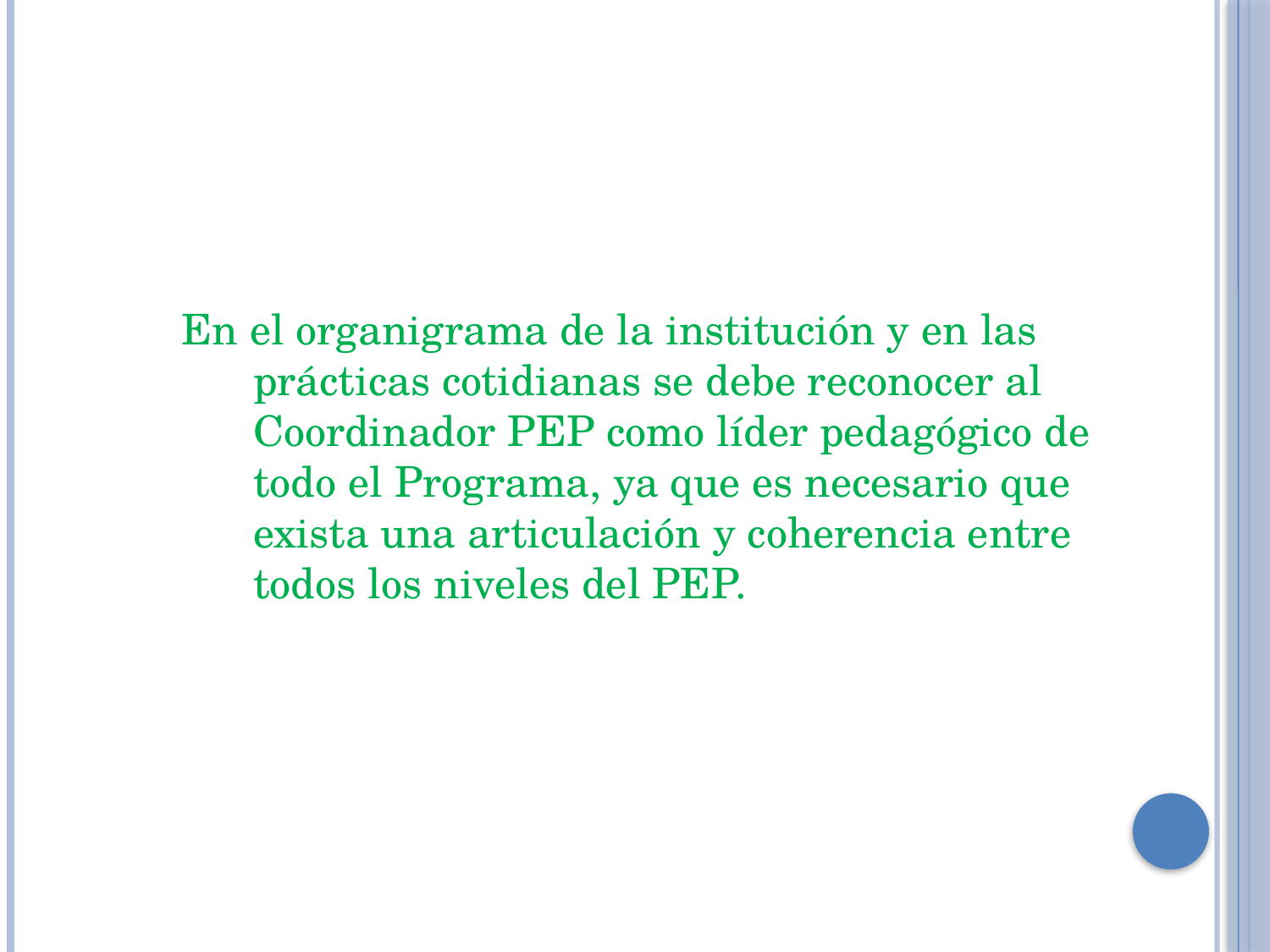

En el organigrama de la institución y en las prácticas cotidianas se debe reconocer al Coordinador PEP como líder pedagógico de todo el Programa, ya que es necesario que exista una articulación y coherencia entre todos los niveles del PEP.